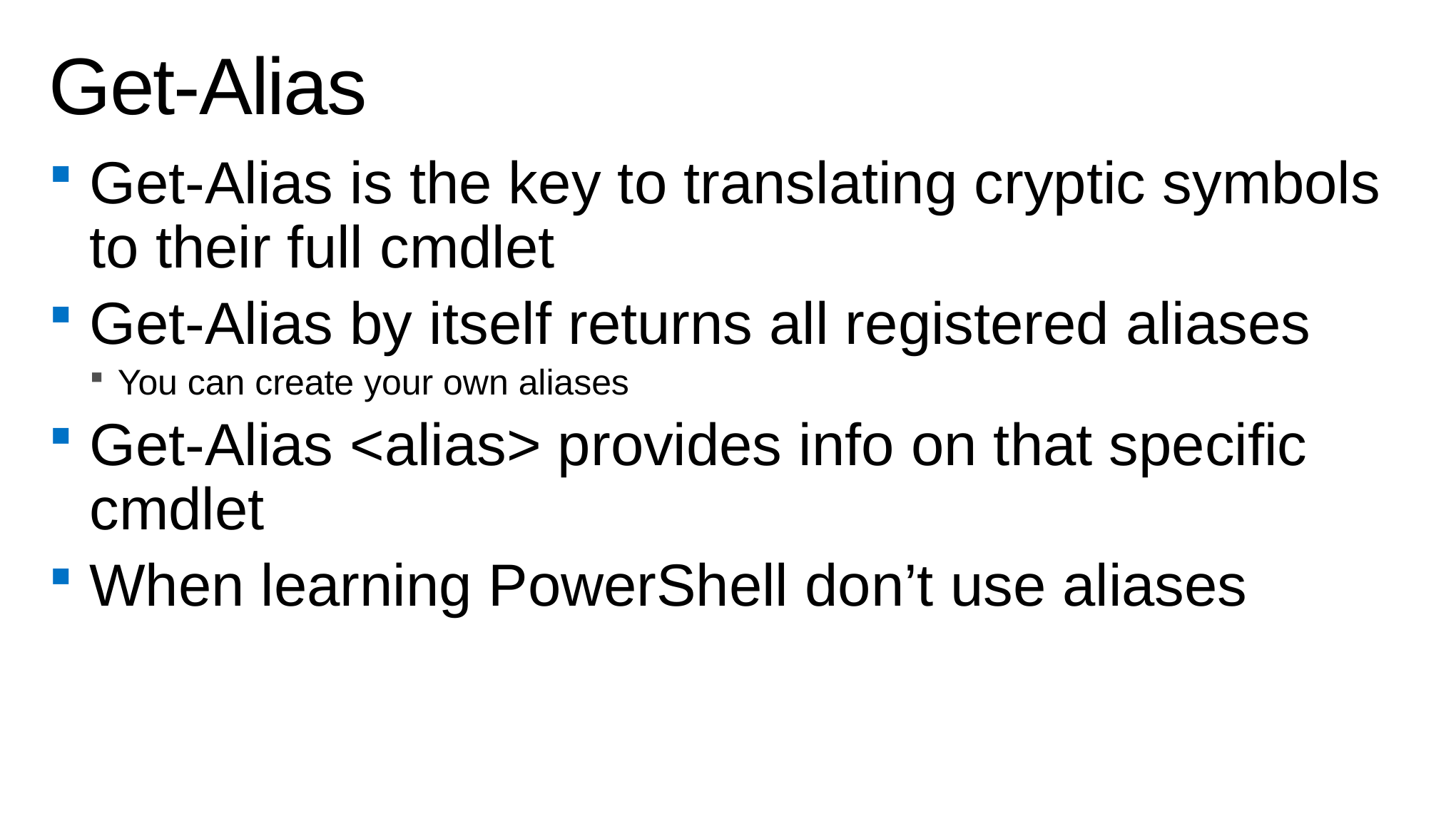

# Get-Alias
Get-Alias is the key to translating cryptic symbols to their full cmdlet
Get-Alias by itself returns all registered aliases
You can create your own aliases
Get-Alias <alias> provides info on that specific cmdlet
When learning PowerShell don’t use aliases